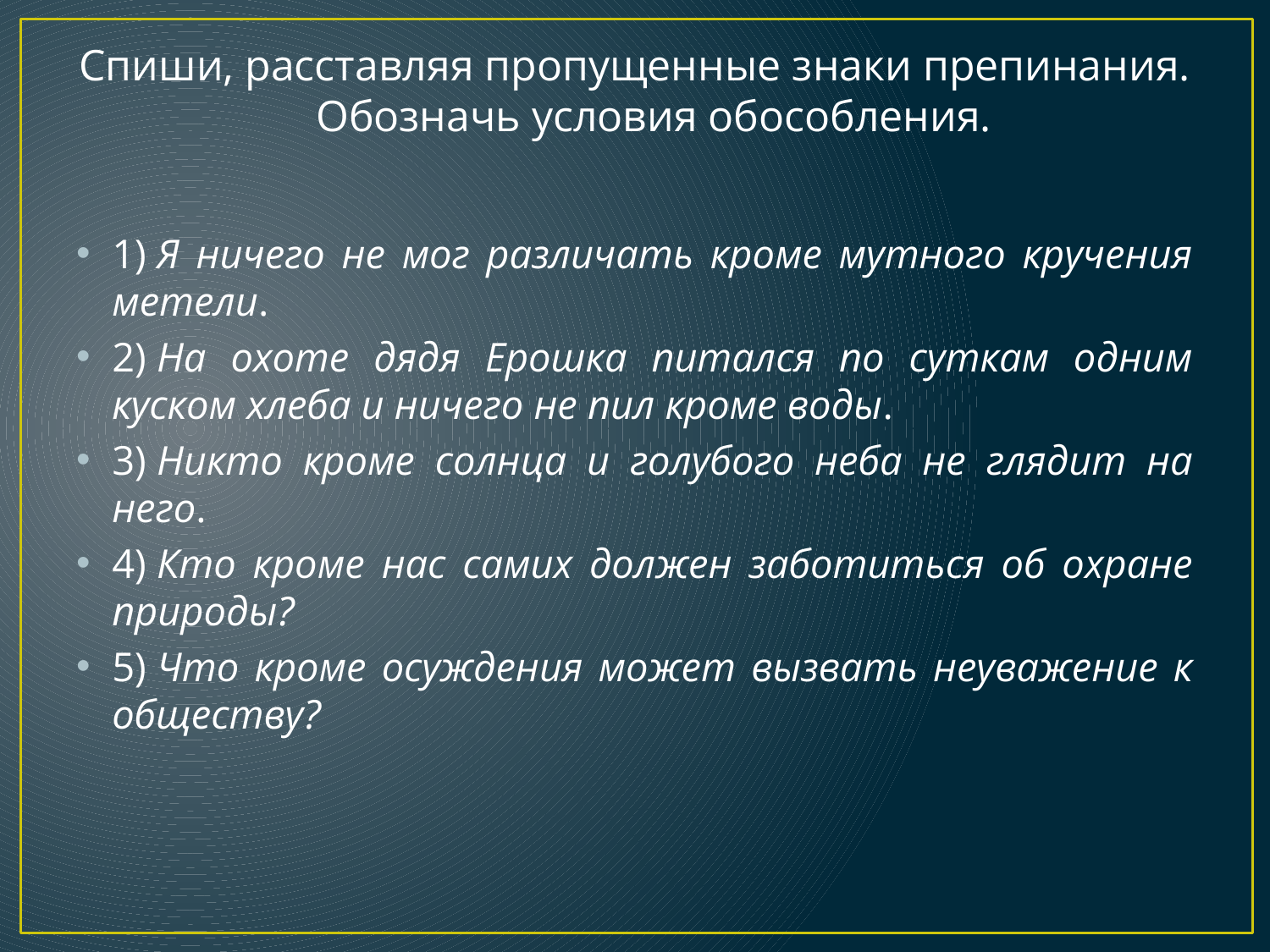

# Спиши, расставляя пропущенные знаки препинания. Обозначь условия обособления.
1) Я ничего не мог различать кроме мутного кручения метели.
2) На охоте дядя Ерошка питался по суткам одним куском хлеба и ничего не пил кроме воды.
3) Никто кроме солнца и голубого неба не глядит на него.
4) Кто кроме нас самих должен заботиться об охране природы?
5) Что кроме осуждения может вызвать неуважение к обществу?